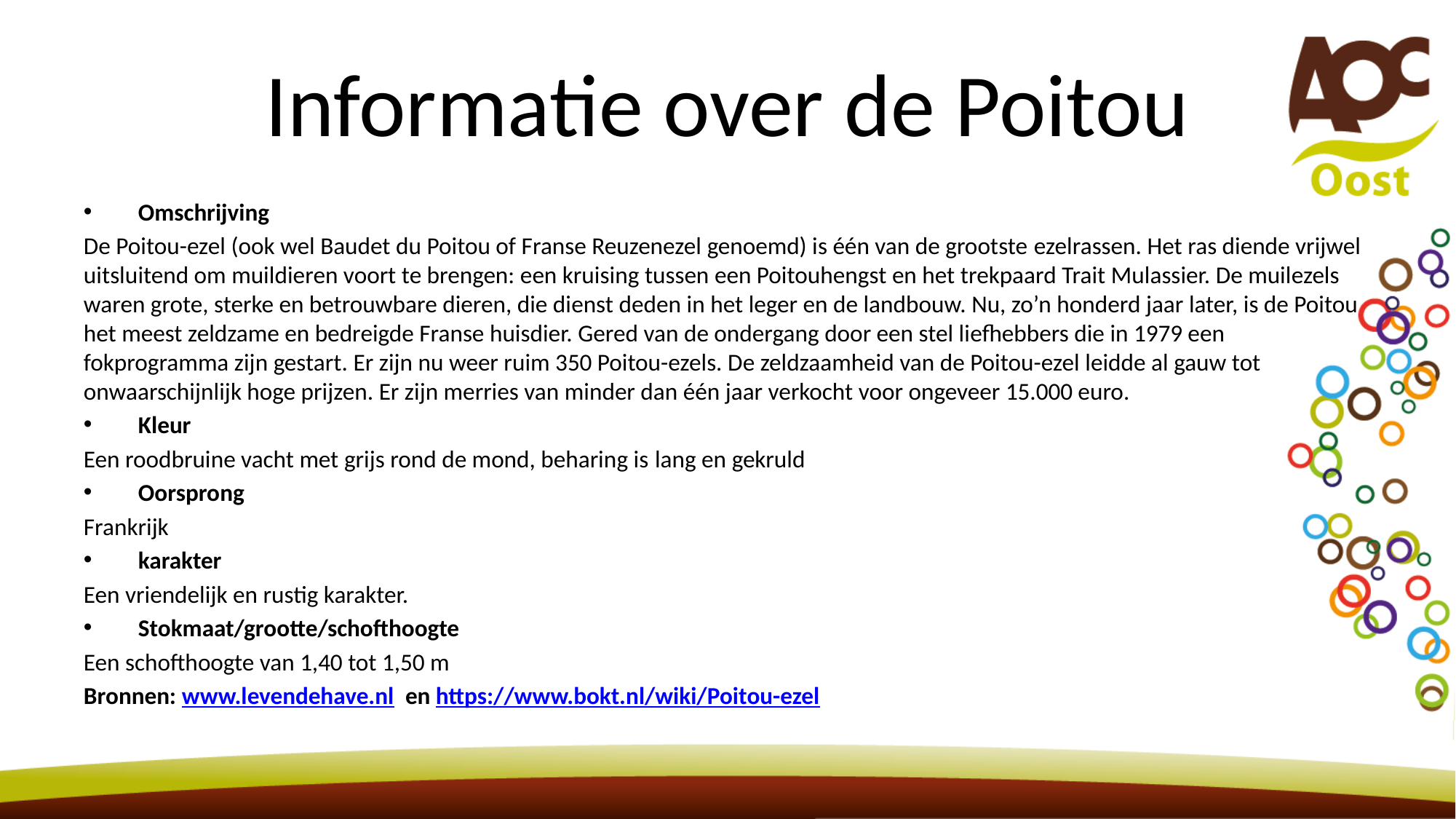

# Informatie over de Poitou
Omschrijving
De Poitou-ezel (ook wel Baudet du Poitou of Franse Reuzenezel genoemd) is één van de grootste ezelrassen. Het ras diende vrijwel uitsluitend om muildieren voort te brengen: een kruising tussen een Poitouhengst en het trekpaard Trait Mulassier. De muilezels waren grote, sterke en betrouwbare dieren, die dienst deden in het leger en de landbouw. Nu, zo’n honderd jaar later, is de Poitou het meest zeldzame en bedreigde Franse huisdier. Gered van de ondergang door een stel liefhebbers die in 1979 een fokprogramma zijn gestart. Er zijn nu weer ruim 350 Poitou-ezels. De zeldzaamheid van de Poitou-ezel leidde al gauw tot onwaarschijnlijk hoge prijzen. Er zijn merries van minder dan één jaar verkocht voor ongeveer 15.000 euro.
Kleur
Een roodbruine vacht met grijs rond de mond, beharing is lang en gekruld
Oorsprong
Frankrijk
karakter
Een vriendelijk en rustig karakter.
Stokmaat/grootte/schofthoogte
Een schofthoogte van 1,40 tot 1,50 m
Bronnen: www.levendehave.nl  en https://www.bokt.nl/wiki/Poitou-ezel